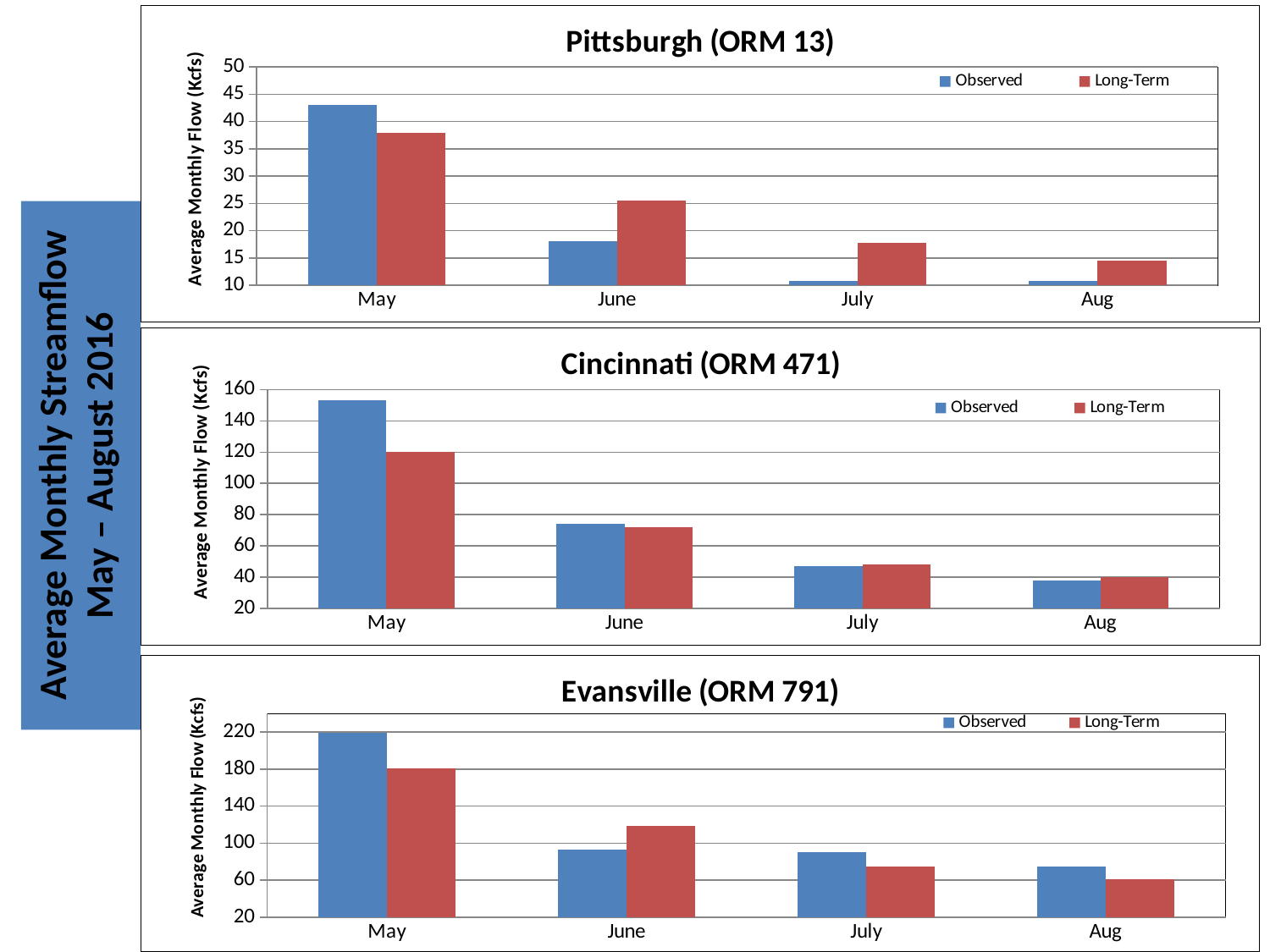

### Chart: Pittsburgh (ORM 13)

| Category | Observed | Long-Term |
|---|---|---|
| May | 43.0 | 37.9 |
| June | 18.1 | 25.6 |
| July | 10.8 | 17.8 |
| Aug | 10.8 | 14.5 |
Average Monthly Streamflow May – August 2016

### Chart: Cincinnati (ORM 471)

| Category | Observed | Long-Term |
|---|---|---|
| May | 153.0 | 120.2 |
| June | 74.1 | 72.1 |
| July | 46.9 | 48.1 |
| Aug | 37.75 | 40.2 |

### Chart: Evansville (ORM 791)

| Category | Observed | Long-Term |
|---|---|---|
| May | 219.1 | 180.4 |
| June | 93.4 | 118.8 |
| July | 90.4 | 74.4 |
| Aug | 74.95 | 61.0 |